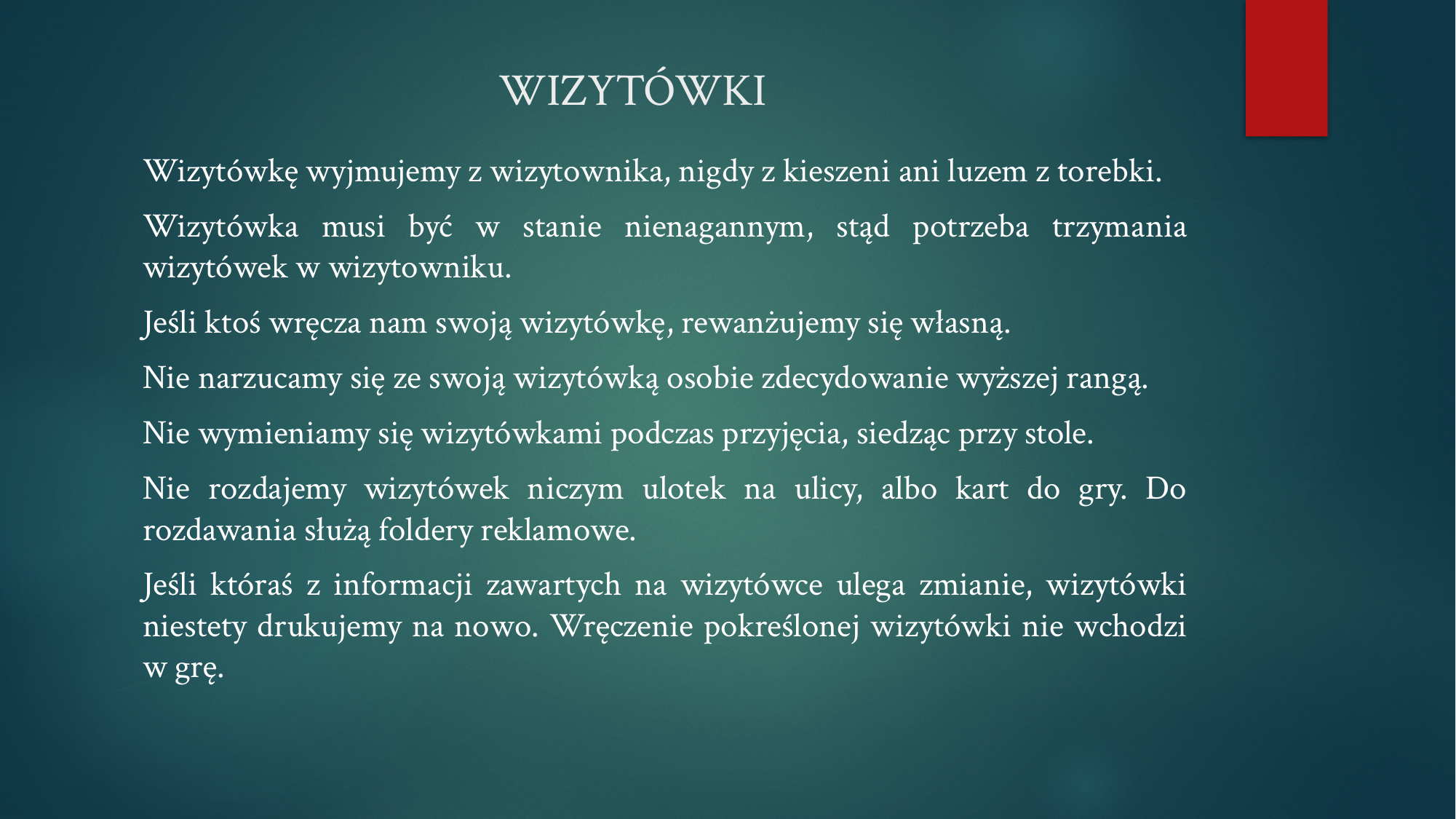

# WIZYTÓWKI
Wizytówkę wyjmujemy z wizytownika, nigdy z kieszeni ani luzem z torebki.
Wizytówka musi być w stanie nienagannym, stąd potrzeba trzymania wizytówek w wizytowniku.
Jeśli ktoś wręcza nam swoją wizytówkę, rewanżujemy się własną.
Nie narzucamy się ze swoją wizytówką osobie zdecydowanie wyższej rangą.
Nie wymieniamy się wizytówkami podczas przyjęcia, siedząc przy stole.
Nie rozdajemy wizytówek niczym ulotek na ulicy, albo kart do gry. Do rozdawania służą foldery reklamowe.
Jeśli któraś z informacji zawartych na wizytówce ulega zmianie, wizytówki niestety drukujemy na nowo. Wręczenie pokreślonej wizytówki nie wchodzi w grę.